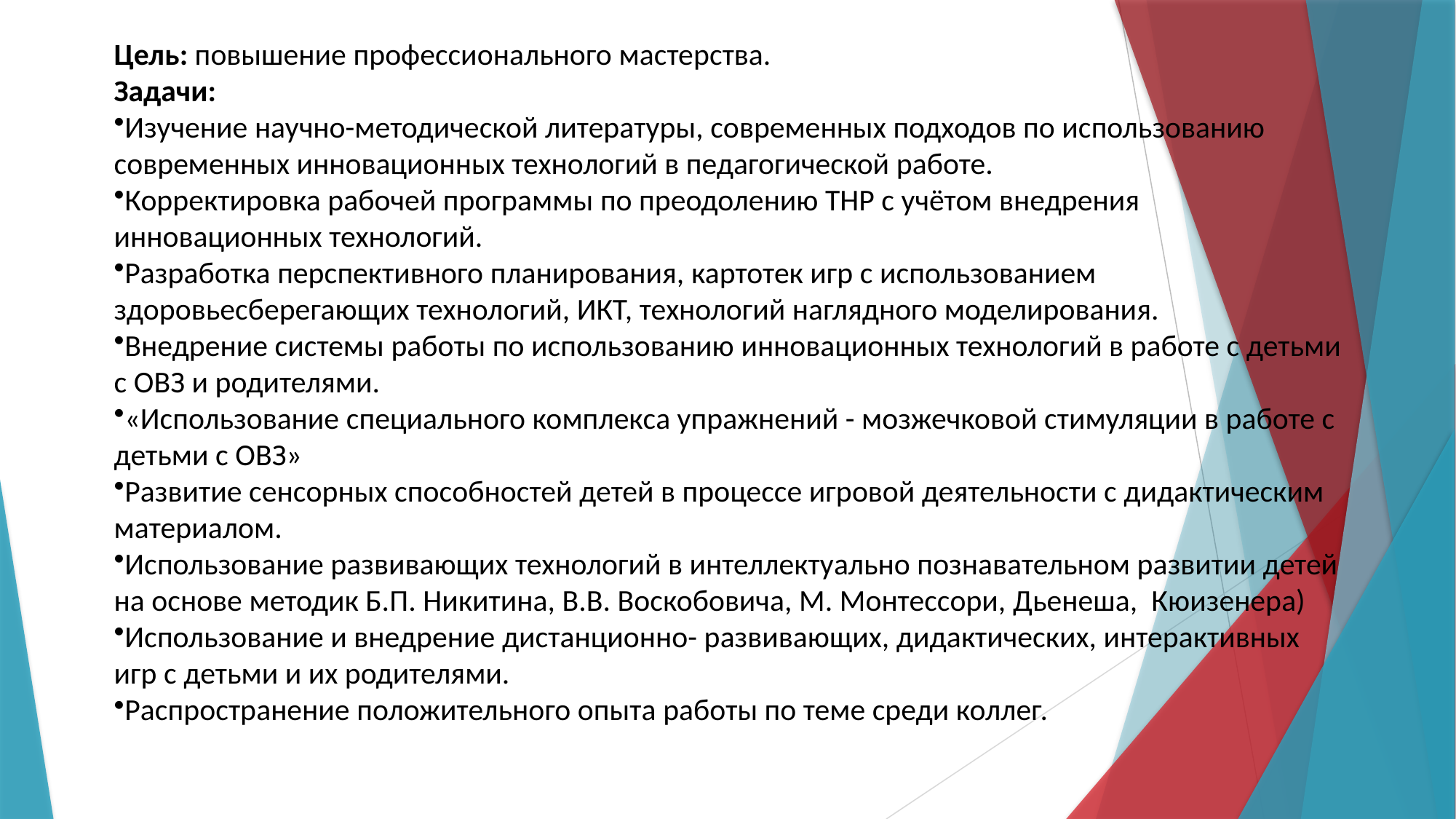

Цель: повышение профессионального мастерства.
Задачи:
Изучение научно-методической литературы, современных подходов по использованию современных инновационных технологий в педагогической работе.
Корректировка рабочей программы по преодолению ТНР с учётом внедрения инновационных технологий.
Разработка перспективного планирования, картотек игр с использованием здоровьесберегающих технологий, ИКТ, технологий наглядного моделирования.
Внедрение системы работы по использованию инновационных технологий в работе с детьми с ОВЗ и родителями.
«Использование специального комплекса упражнений - мозжечковой стимуляции в работе с детьми с ОВЗ»
Развитие сенсорных способностей детей в процессе игровой деятельности с дидактическим материалом.
Использование развивающих технологий в интеллектуально познавательном развитии детей на основе методик Б.П. Никитина, В.В. Воскобовича, М. Монтессори, Дьенеша,  Кюизенера)
Использование и внедрение дистанционно- развивающих, дидактических, интерактивных игр с детьми и их родителями.
Распространение положительного опыта работы по теме среди коллег.